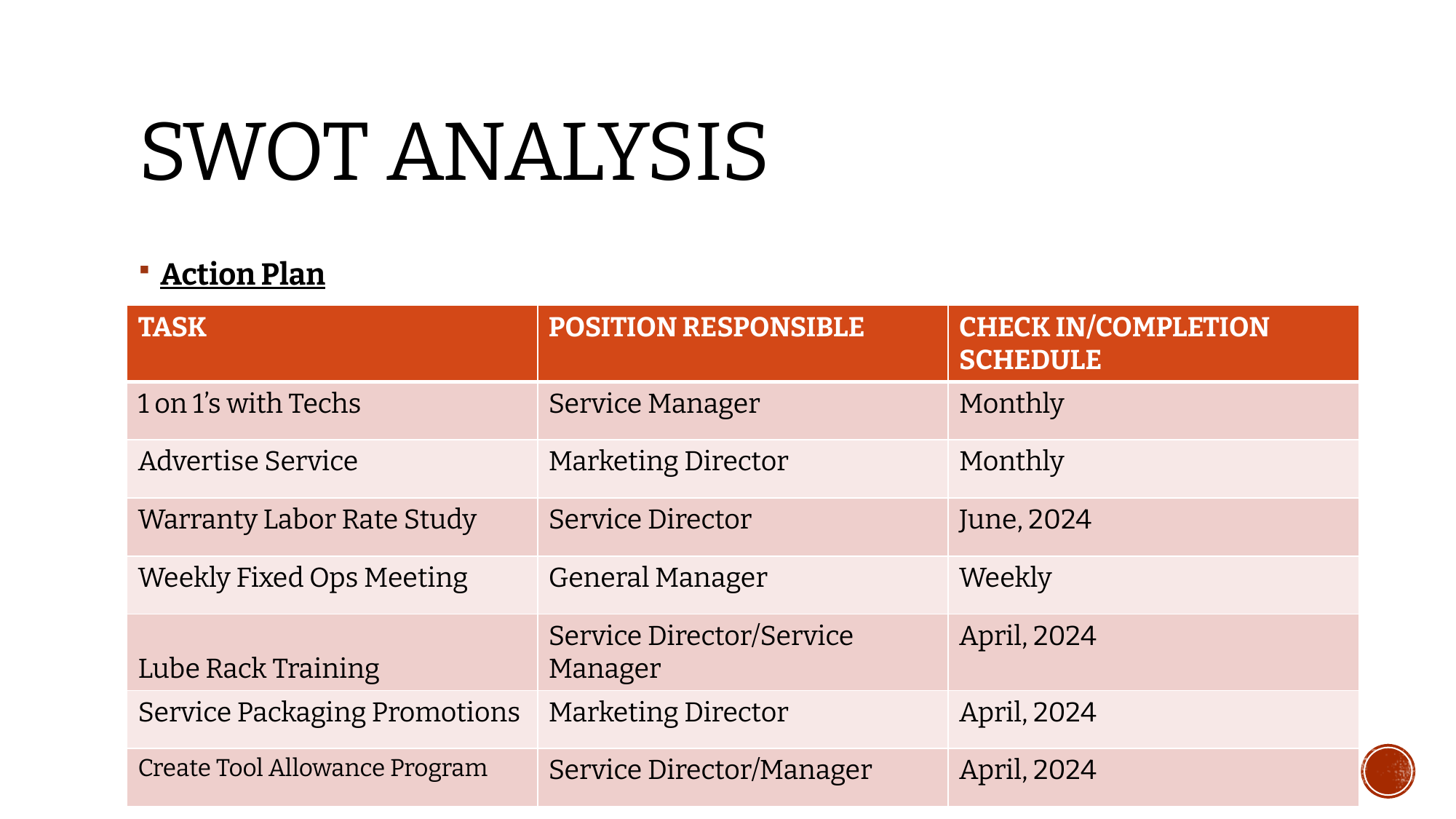

# Swot Analysis
Action Plan
| TASK | POSITION RESPONSIBLE | CHECK IN/COMPLETION SCHEDULE |
| --- | --- | --- |
| 1 on 1’s with Techs | Service Manager | Monthly |
| Advertise Service | Marketing Director | Monthly |
| Warranty Labor Rate Study | Service Director | June, 2024 |
| Weekly Fixed Ops Meeting | General Manager | Weekly |
| Lube Rack Training | Service Director/Service Manager | April, 2024 |
| Service Packaging Promotions | Marketing Director | April, 2024 |
| Create Tool Allowance Program | Service Director/Manager | April, 2024 |